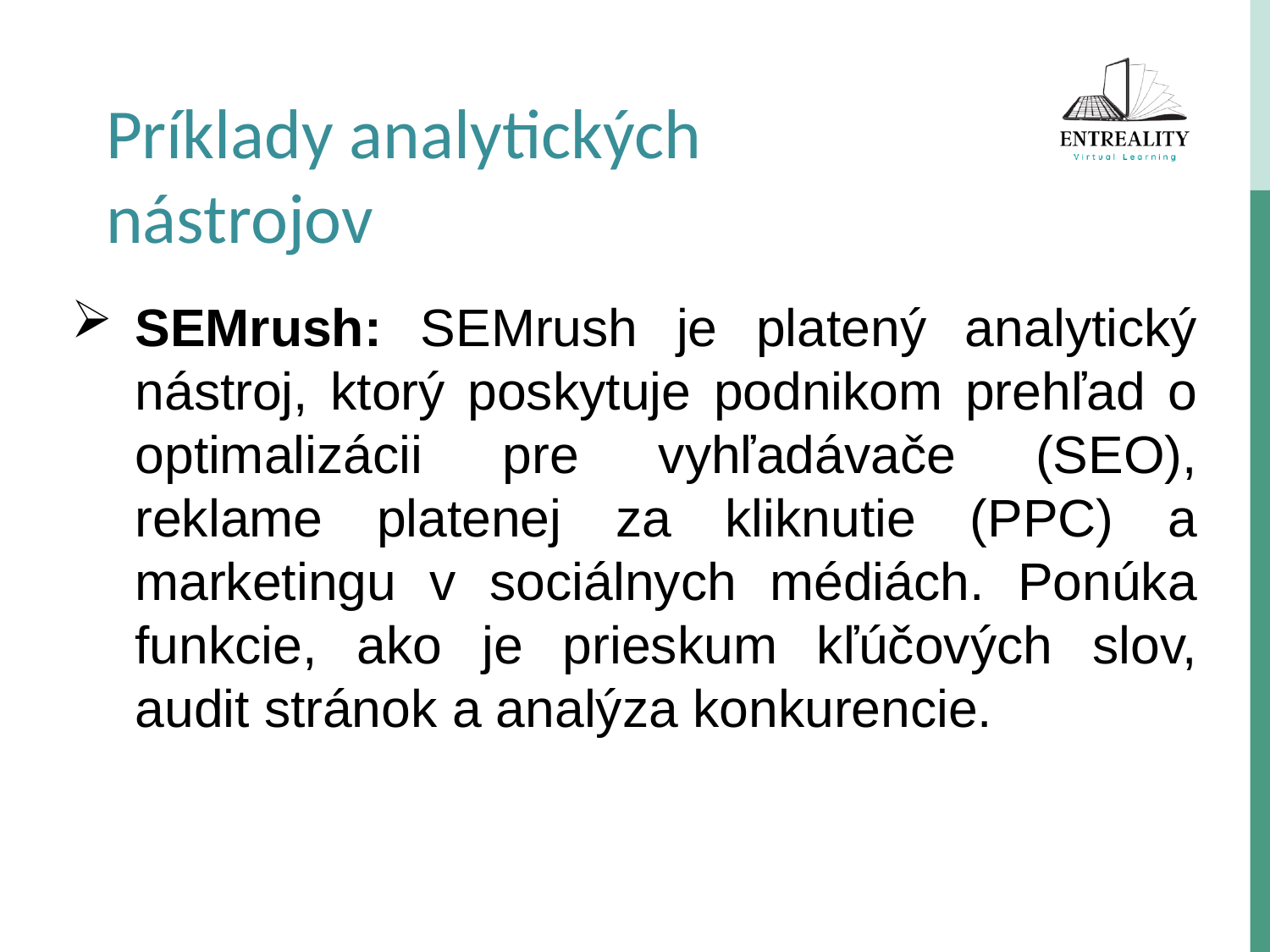

Príklady analytických nástrojov

SEMrush: SEMrush je platený analytický nástroj, ktorý poskytuje podnikom prehľad o optimalizácii pre vyhľadávače (SEO), reklame platenej za kliknutie (PPC) a marketingu v sociálnych médiách. Ponúka funkcie, ako je prieskum kľúčových slov, audit stránok a analýza konkurencie.